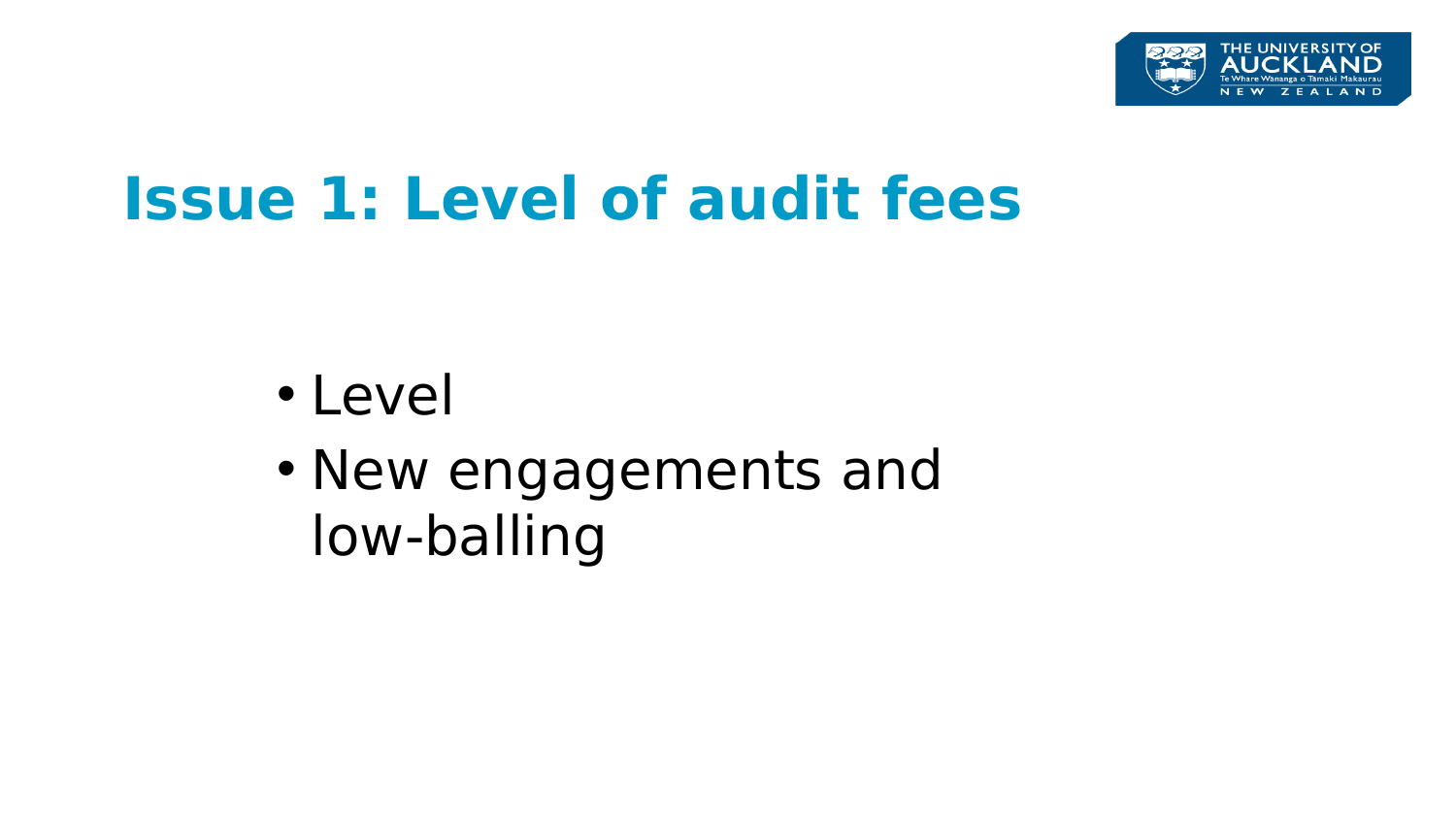

# Issue 1: Level of audit fees
Level
New engagements and low-balling